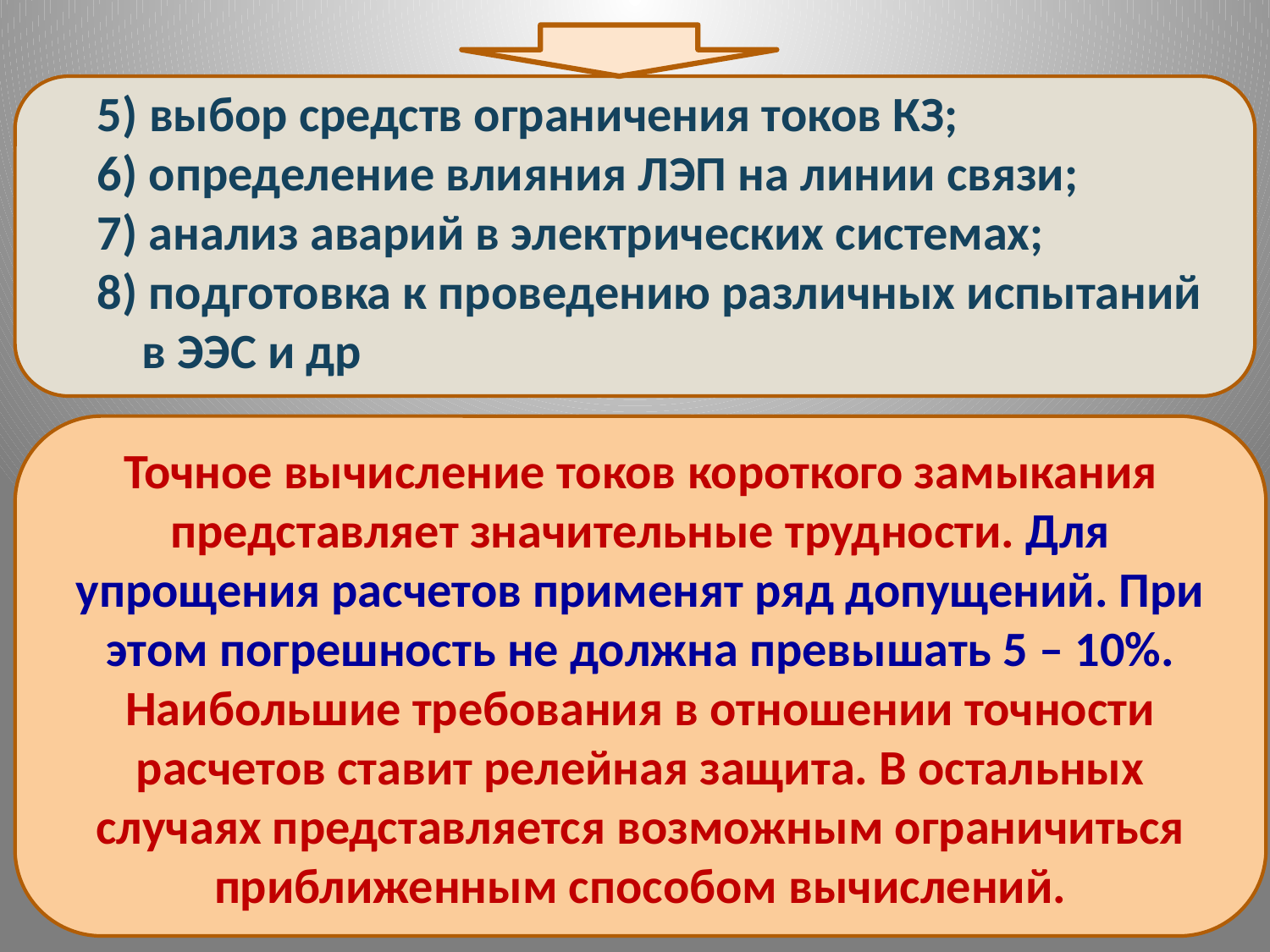

5) выбор средств ограничения токов КЗ;
6) определение влияния ЛЭП на линии связи;
7) анализ аварий в электрических системах;
8) подготовка к проведению различных испытаний
    в ЭЭС и др

Точное вычисление токов короткого замыкания представляет значительные трудности. Для упрощения расчетов применят ряд допущений. При этом погрешность не должна превышать 5 – 10%. Наибольшие требования в отношении точности расчетов ставит релейная защита. В остальных случаях представляется возможным ограничиться приближенным способом вычислений.